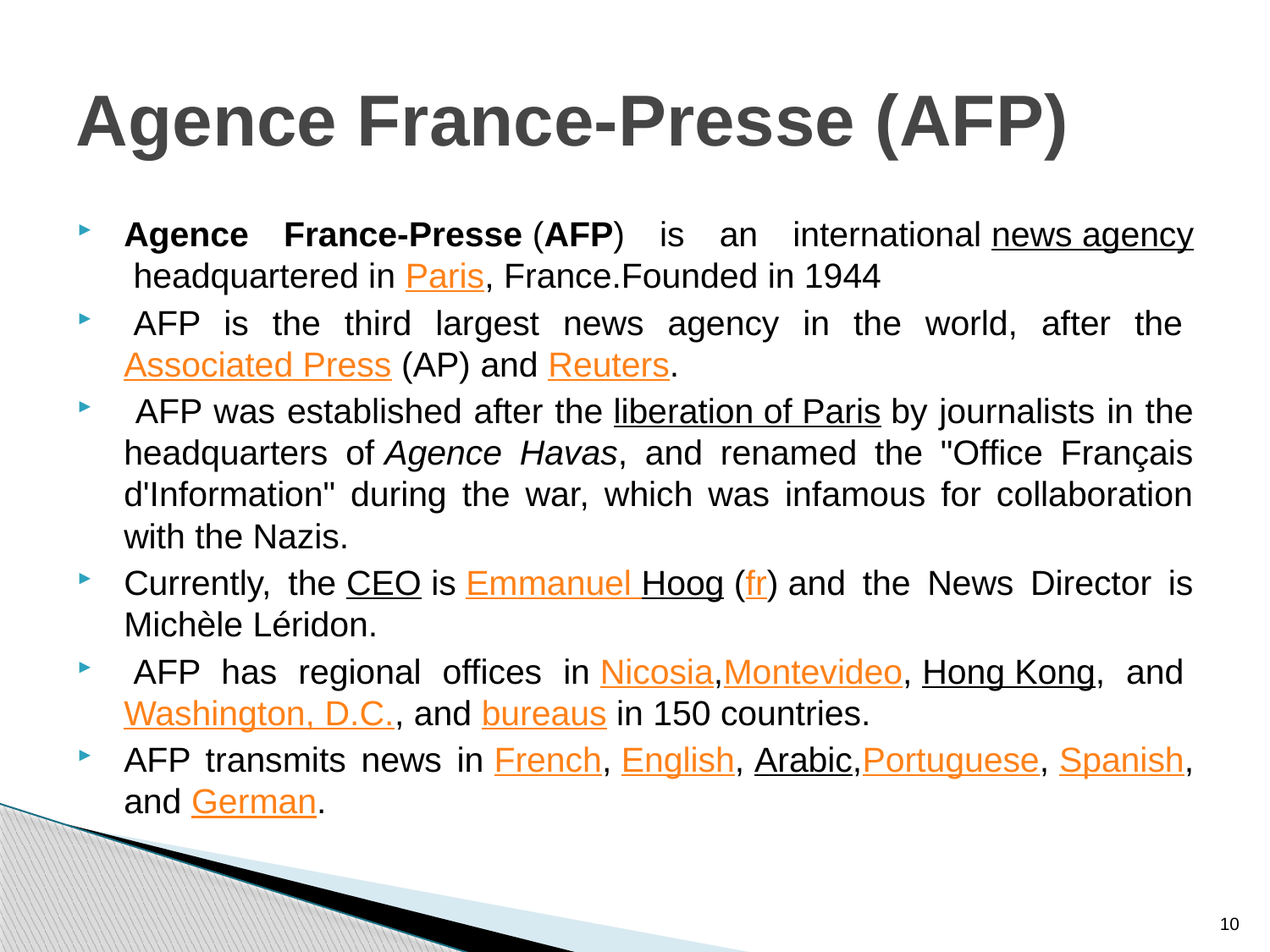

# Agence France-Presse (AFP)
Agence France-Presse (AFP) is an international news agency headquartered in Paris, France.Founded in 1944
 AFP is the third largest news agency in the world, after the Associated Press (AP) and Reuters.
 AFP was established after the liberation of Paris by journalists in the headquarters of Agence Havas, and renamed the "Office Français d'Information" during the war, which was infamous for collaboration with the Nazis.
Currently, the CEO is Emmanuel Hoog (fr) and the News Director is Michèle Léridon.
 AFP has regional offices in Nicosia,Montevideo, Hong Kong, and Washington, D.C., and bureaus in 150 countries.
AFP transmits news in French, English, Arabic,Portuguese, Spanish, and German.

10